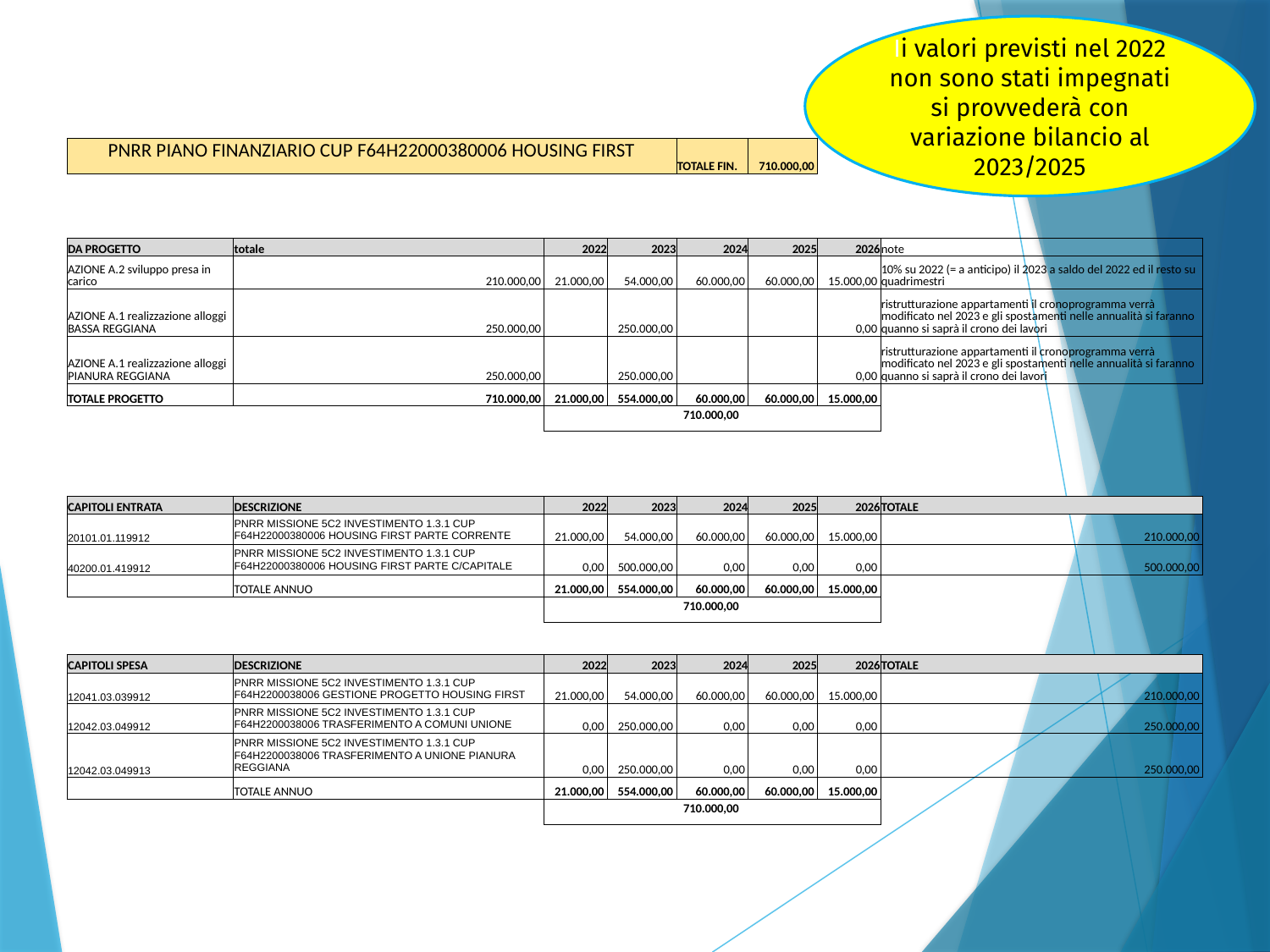

Ii valori previsti nel 2022 non sono stati impegnati si provvederà con variazione bilancio al 2023/2025
| PNRR PIANO FINANZIARIO CUP F64H22000380006 HOUSING FIRST |  |  |  | TOTALE FIN. | 710.000,00 |  |  |
| --- | --- | --- | --- | --- | --- | --- | --- |
|  |  |  |  |  |  |  |  |
|  |  |  |  |  |  |  |  |
| DA PROGETTO | totale | 2022 | 2023 | 2024 | 2025 | 2026 | note |
| AZIONE A.2 sviluppo presa in carico | 210.000,00 | 21.000,00 | 54.000,00 | 60.000,00 | 60.000,00 | 15.000,00 | 10% su 2022 (= a anticipo) il 2023 a saldo del 2022 ed il resto su quadrimestri |
| AZIONE A.1 realizzazione alloggi BASSA REGGIANA | 250.000,00 |  | 250.000,00 |  |  | 0,00 | ristrutturazione appartamenti il cronoprogramma verrà modificato nel 2023 e gli spostamenti nelle annualità si faranno quanno si saprà il crono dei lavori |
| AZIONE A.1 realizzazione alloggi PIANURA REGGIANA | 250.000,00 |  | 250.000,00 |  |  | 0,00 | ristrutturazione appartamenti il cronoprogramma verrà modificato nel 2023 e gli spostamenti nelle annualità si faranno quanno si saprà il crono dei lavori |
| TOTALE PROGETTO | 710.000,00 | 21.000,00 | 554.000,00 | 60.000,00 | 60.000,00 | 15.000,00 |  |
|  |  | 710.000,00 |  |  |  |  |  |
|  |  |  |  |  |  |  |  |
|  |  |  |  |  |  |  |  |
| CAPITOLI ENTRATA | DESCRIZIONE | 2022 | 2023 | 2024 | 2025 | 2026 | TOTALE |
| 20101.01.119912 | PNRR MISSIONE 5C2 INVESTIMENTO 1.3.1 CUP F64H22000380006 HOUSING FIRST PARTE CORRENTE | 21.000,00 | 54.000,00 | 60.000,00 | 60.000,00 | 15.000,00 | 210.000,00 |
| 40200.01.419912 | PNRR MISSIONE 5C2 INVESTIMENTO 1.3.1 CUP F64H22000380006 HOUSING FIRST PARTE C/CAPITALE | 0,00 | 500.000,00 | 0,00 | 0,00 | 0,00 | 500.000,00 |
|  | TOTALE ANNUO | 21.000,00 | 554.000,00 | 60.000,00 | 60.000,00 | 15.000,00 |  |
|  |  | 710.000,00 |  |  |  |  |  |
|  |  |  |  |  |  |  |  |
| CAPITOLI SPESA | DESCRIZIONE | 2022 | 2023 | 2024 | 2025 | 2026 | TOTALE |
| 12041.03.039912 | PNRR MISSIONE 5C2 INVESTIMENTO 1.3.1 CUP F64H2200038006 GESTIONE PROGETTO HOUSING FIRST | 21.000,00 | 54.000,00 | 60.000,00 | 60.000,00 | 15.000,00 | 210.000,00 |
| 12042.03.049912 | PNRR MISSIONE 5C2 INVESTIMENTO 1.3.1 CUP F64H2200038006 TRASFERIMENTO A COMUNI UNIONE | 0,00 | 250.000,00 | 0,00 | 0,00 | 0,00 | 250.000,00 |
| 12042.03.049913 | PNRR MISSIONE 5C2 INVESTIMENTO 1.3.1 CUP F64H2200038006 TRASFERIMENTO A UNIONE PIANURA REGGIANA | 0,00 | 250.000,00 | 0,00 | 0,00 | 0,00 | 250.000,00 |
|  | TOTALE ANNUO | 21.000,00 | 554.000,00 | 60.000,00 | 60.000,00 | 15.000,00 |  |
|  |  | 710.000,00 |  |  |  |  |  |